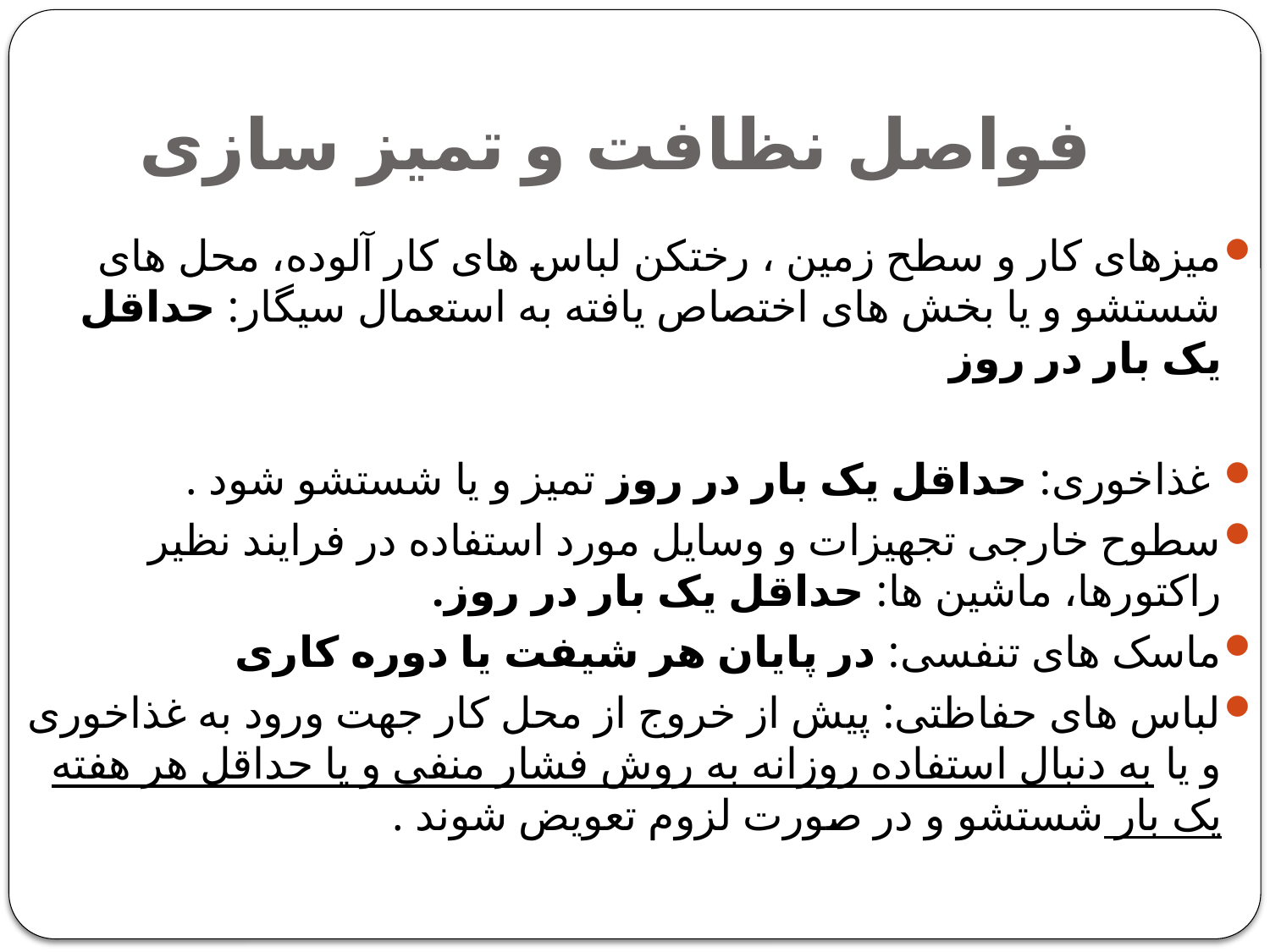

# فواصل نظافت و تمیز سازی
میزهای کار و سطح زمین ، رختکن لباس های کار آلوده، محل های شستشو و یا بخش های اختصاص یافته به استعمال سیگار: حداقل یک بار در روز

 غذاخوری: حداقل یک بار در روز تمیز و یا شستشو شود .
سطوح خارجی تجهیزات و وسایل مورد استفاده در فرایند نظیر راکتورها، ماشین ها: حداقل یک بار در روز.
ماسک های تنفسی: در پایان هر شیفت یا دوره کاری
لباس های حفاظتی: پیش از خروج از محل کار جهت ورود به غذاخوری و یا به دنبال استفاده روزانه به روش فشار منفی و یا حداقل هر هفته یک بار شستشو و در صورت لزوم تعویض شوند .